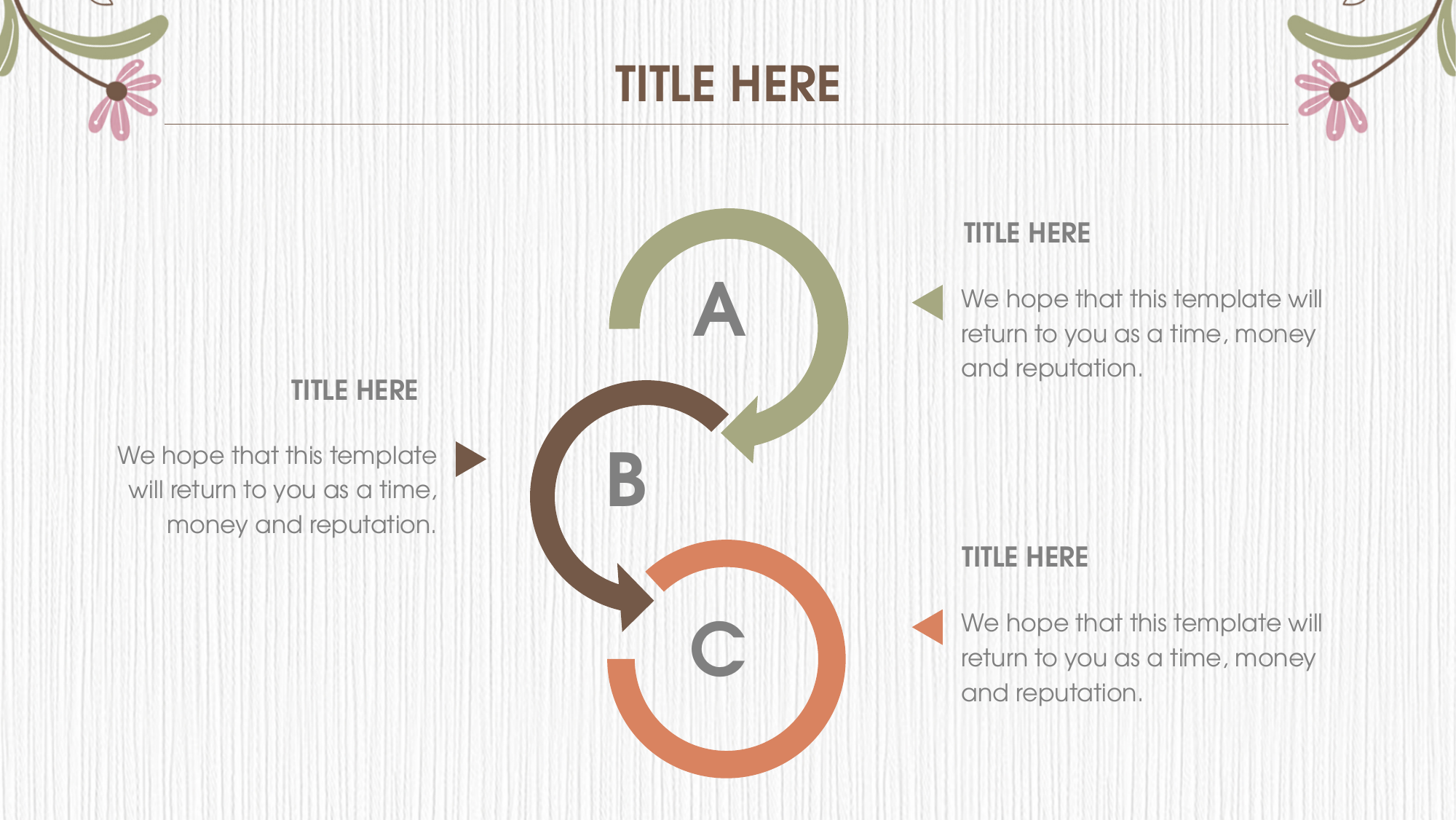

TITLE HERE
TITLE HERE

A
We hope that this template will return to you as a time, money and reputation.

TITLE HERE
We hope that this template will return to you as a time, money and reputation.
B

TITLE HERE

We hope that this template will return to you as a time, money and reputation.
C